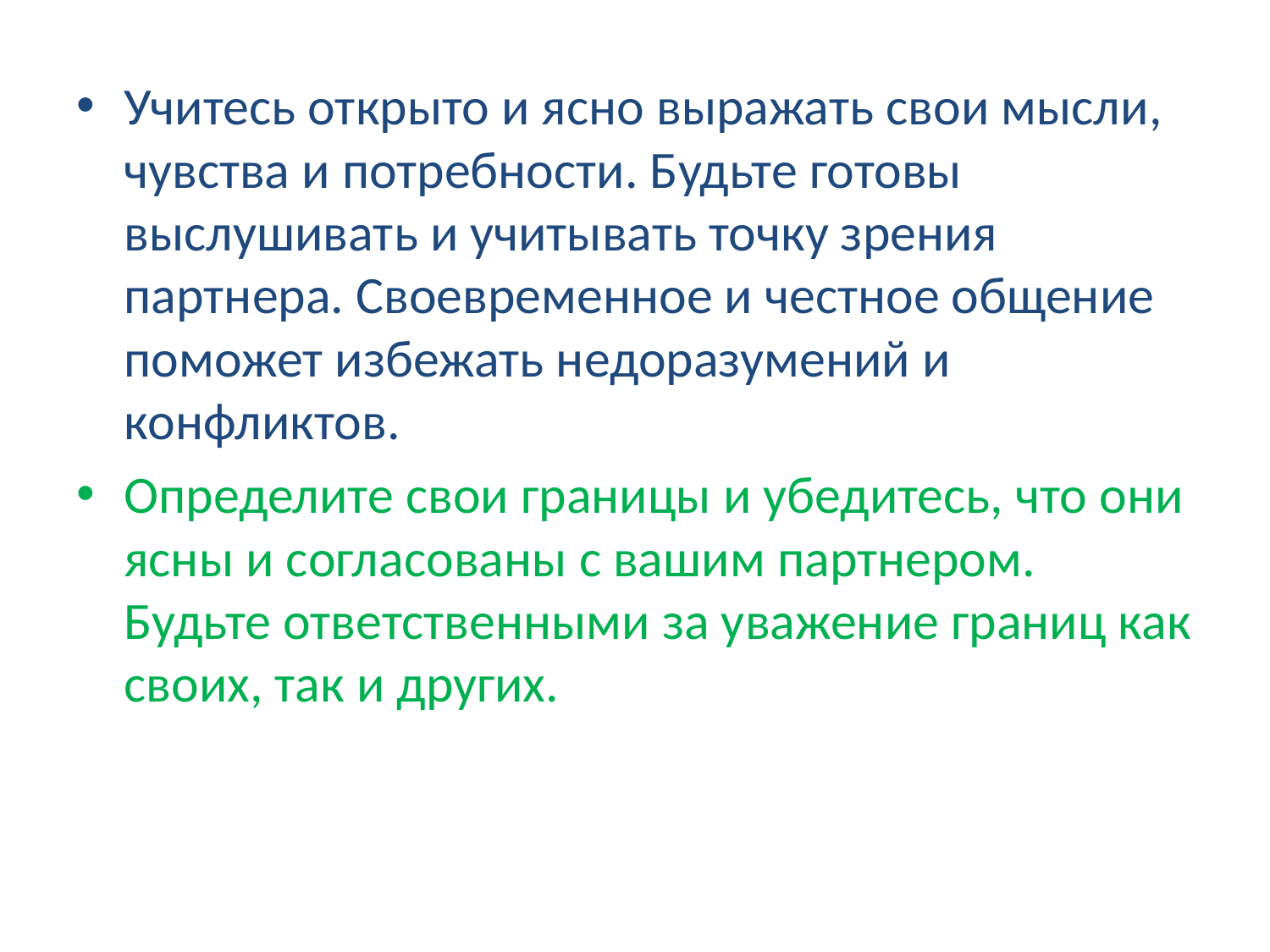

#
Учитесь открыто и ясно выражать свои мысли, чувства и потребности. Будьте готовы выслушивать и учитывать точку зрения партнера. Своевременное и честное общение поможет избежать недоразумений и конфликтов.
Определите свои границы и убедитесь, что они ясны и согласованы с вашим партнером. Будьте ответственными за уважение границ как своих, так и других.